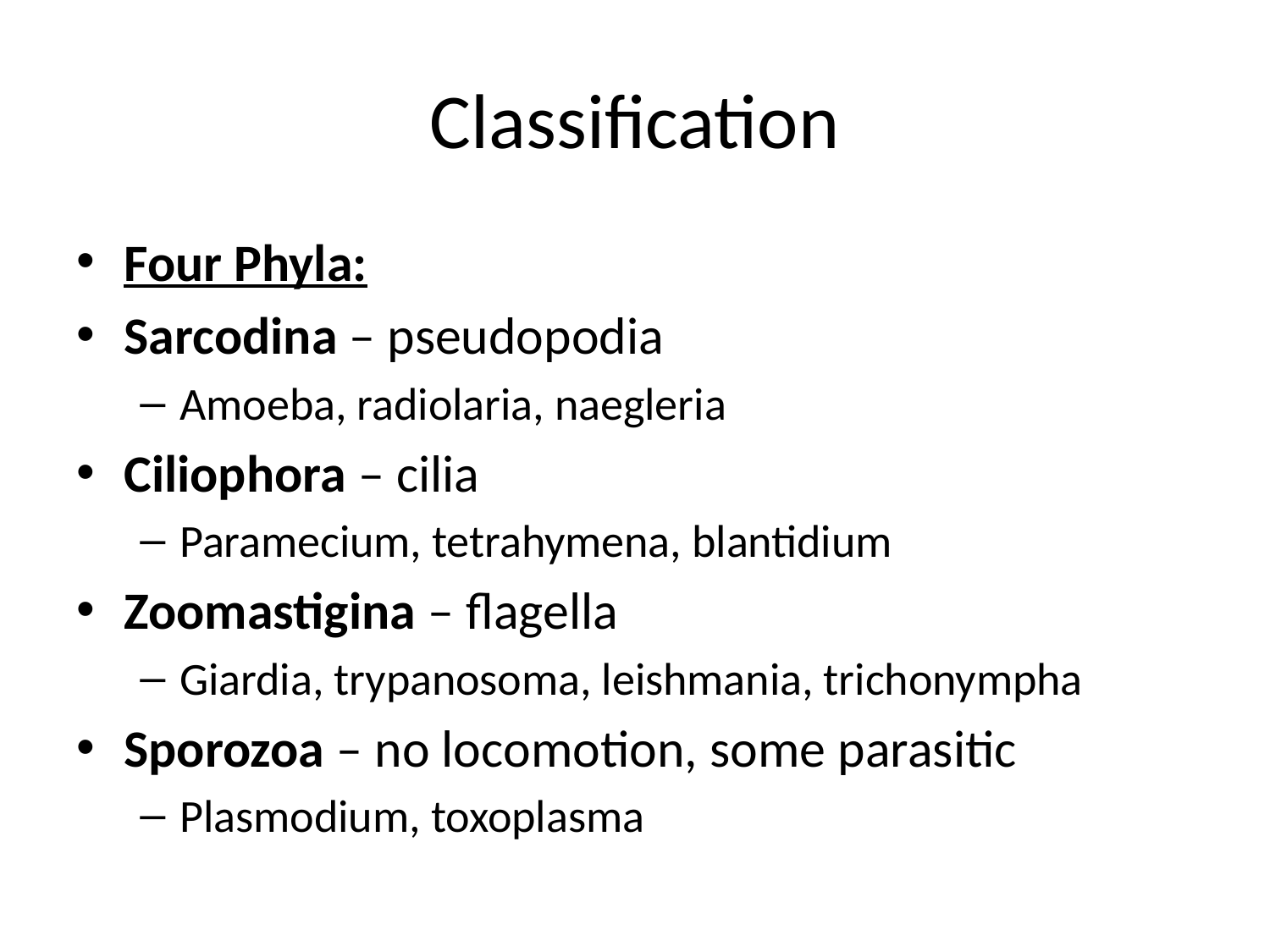

# Classification
Four Phyla:
Sarcodina – pseudopodia
Amoeba, radiolaria, naegleria
Ciliophora – cilia
Paramecium, tetrahymena, blantidium
Zoomastigina – flagella
Giardia, trypanosoma, leishmania, trichonympha
Sporozoa – no locomotion, some parasitic
Plasmodium, toxoplasma